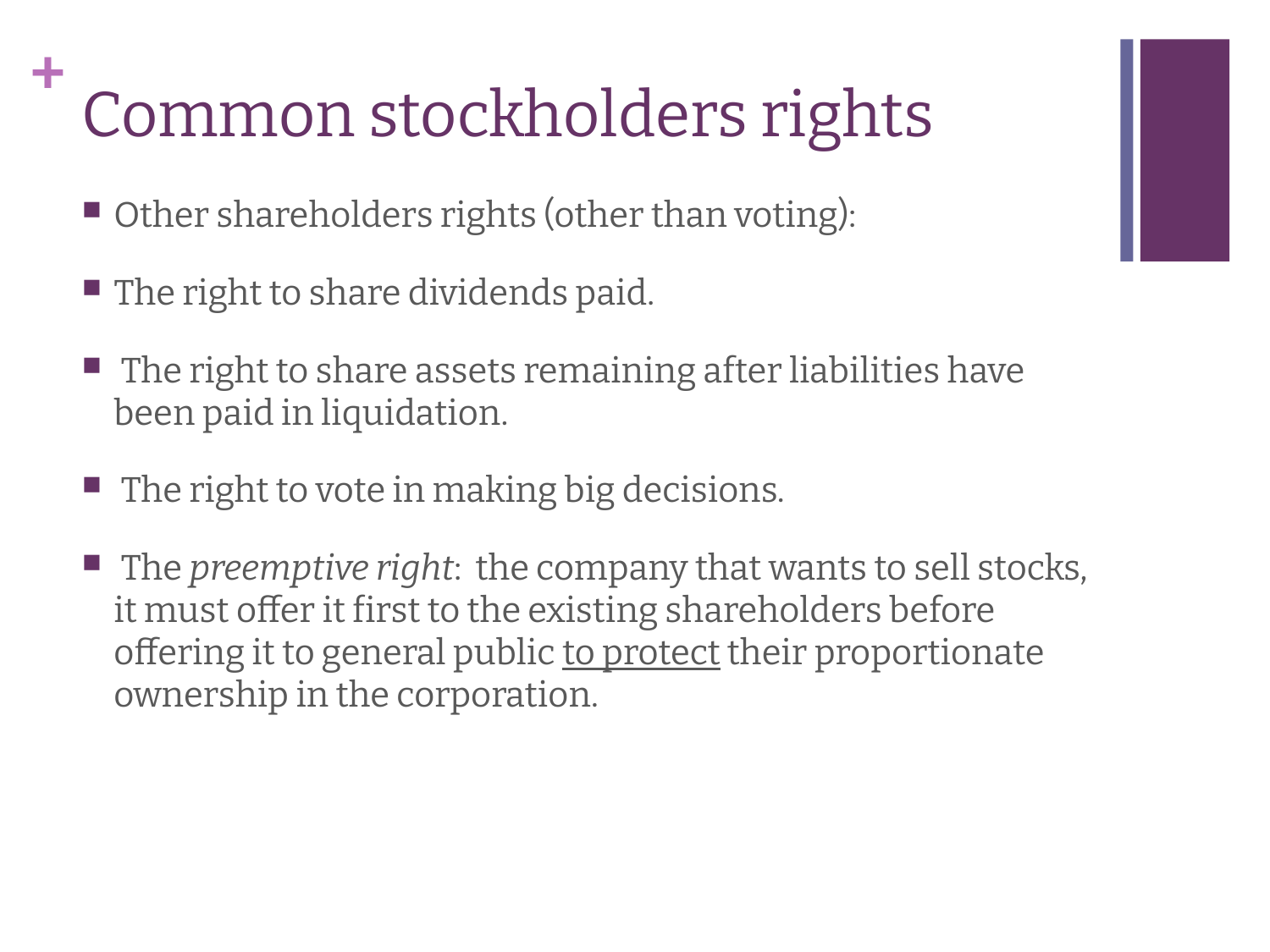

# Common stockholders rights
Other shareholders rights (other than voting):
The right to share dividends paid.
 The right to share assets remaining after liabilities have been paid in liquidation.
 The right to vote in making big decisions.
 The preemptive right:  the company that wants to sell stocks, it must offer it first to the existing shareholders before offering it to general public to protect their proportionate ownership in the corporation.